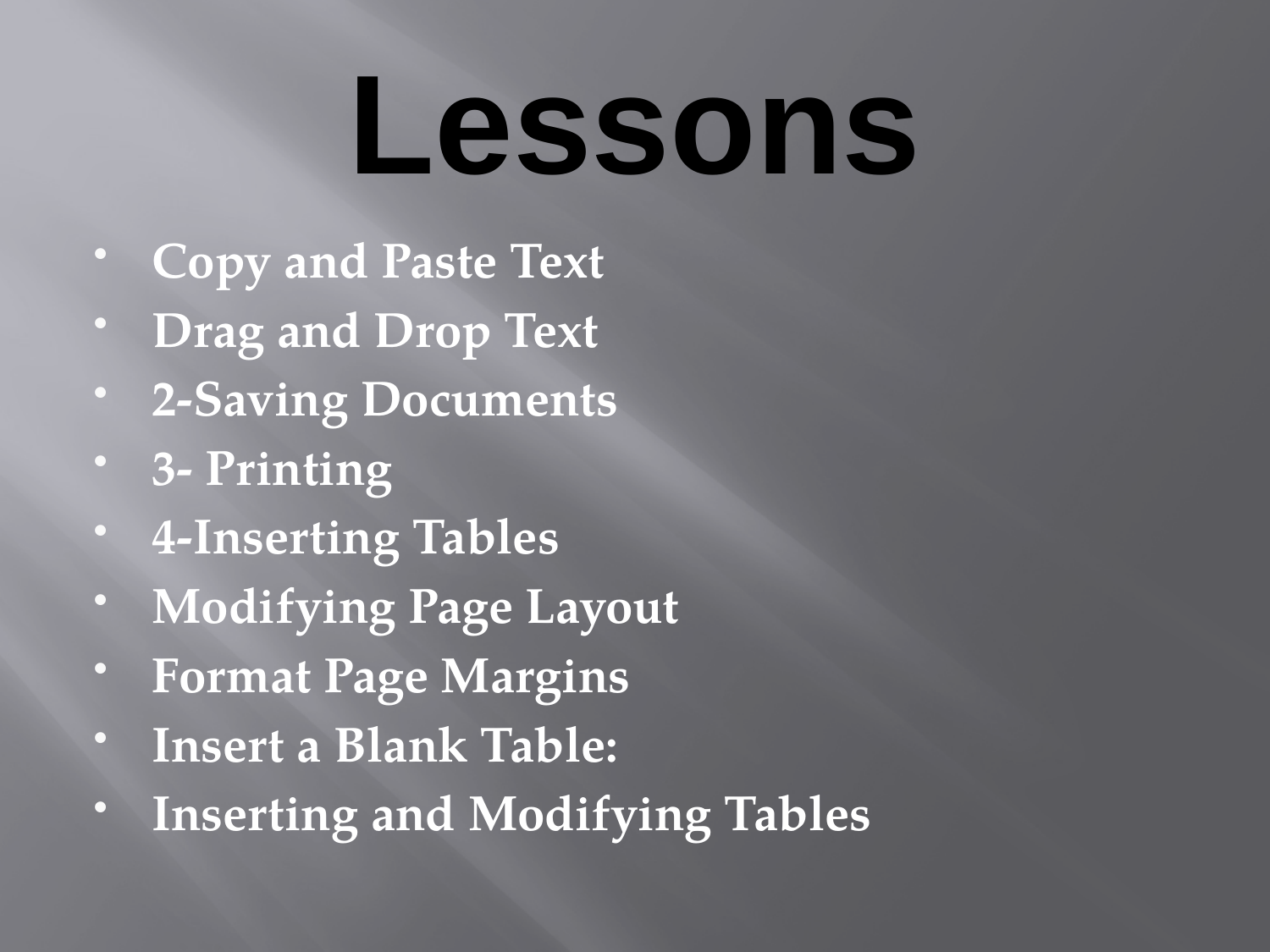

# Lessons
Copy and Paste Text
Drag and Drop Text
2-Saving Documents
3- Printing
4-Inserting Tables
Modifying Page Layout
Format Page Margins
Insert a Blank Table:
Inserting and Modifying Tables